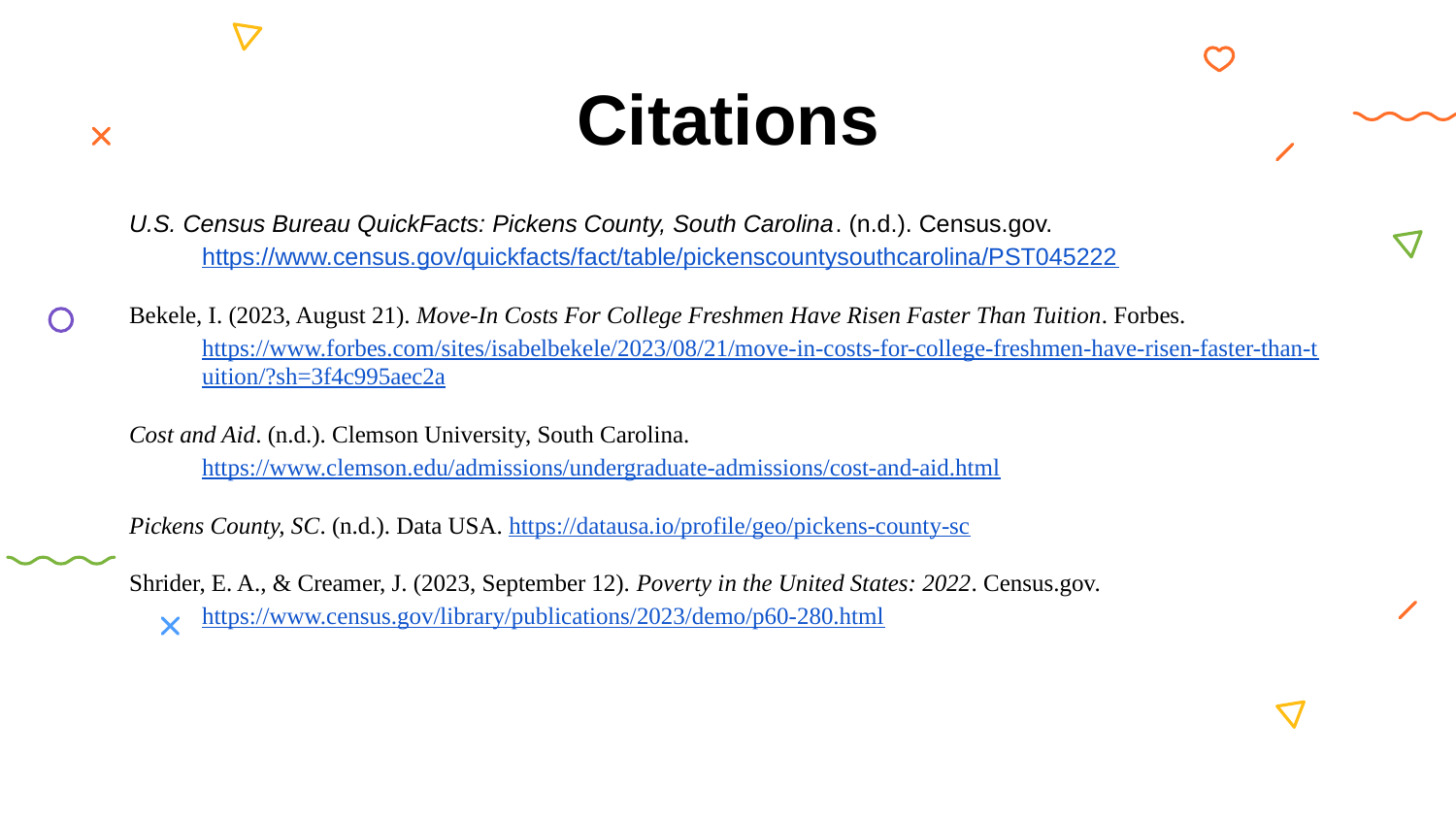

# Citations
U.S. Census Bureau QuickFacts: Pickens County, South Carolina. (n.d.). Census.gov. https://www.census.gov/quickfacts/fact/table/pickenscountysouthcarolina/PST045222
Bekele, I. (2023, August 21). Move-In Costs For College Freshmen Have Risen Faster Than Tuition. Forbes. https://www.forbes.com/sites/isabelbekele/2023/08/21/move-in-costs-for-college-freshmen-have-risen-faster-than-tuition/?sh=3f4c995aec2a
Cost and Aid. (n.d.). Clemson University, South Carolina. https://www.clemson.edu/admissions/undergraduate-admissions/cost-and-aid.html
Pickens County, SC. (n.d.). Data USA. https://datausa.io/profile/geo/pickens-county-sc
Shrider, E. A., & Creamer, J. (2023, September 12). Poverty in the United States: 2022. Census.gov. https://www.census.gov/library/publications/2023/demo/p60-280.html